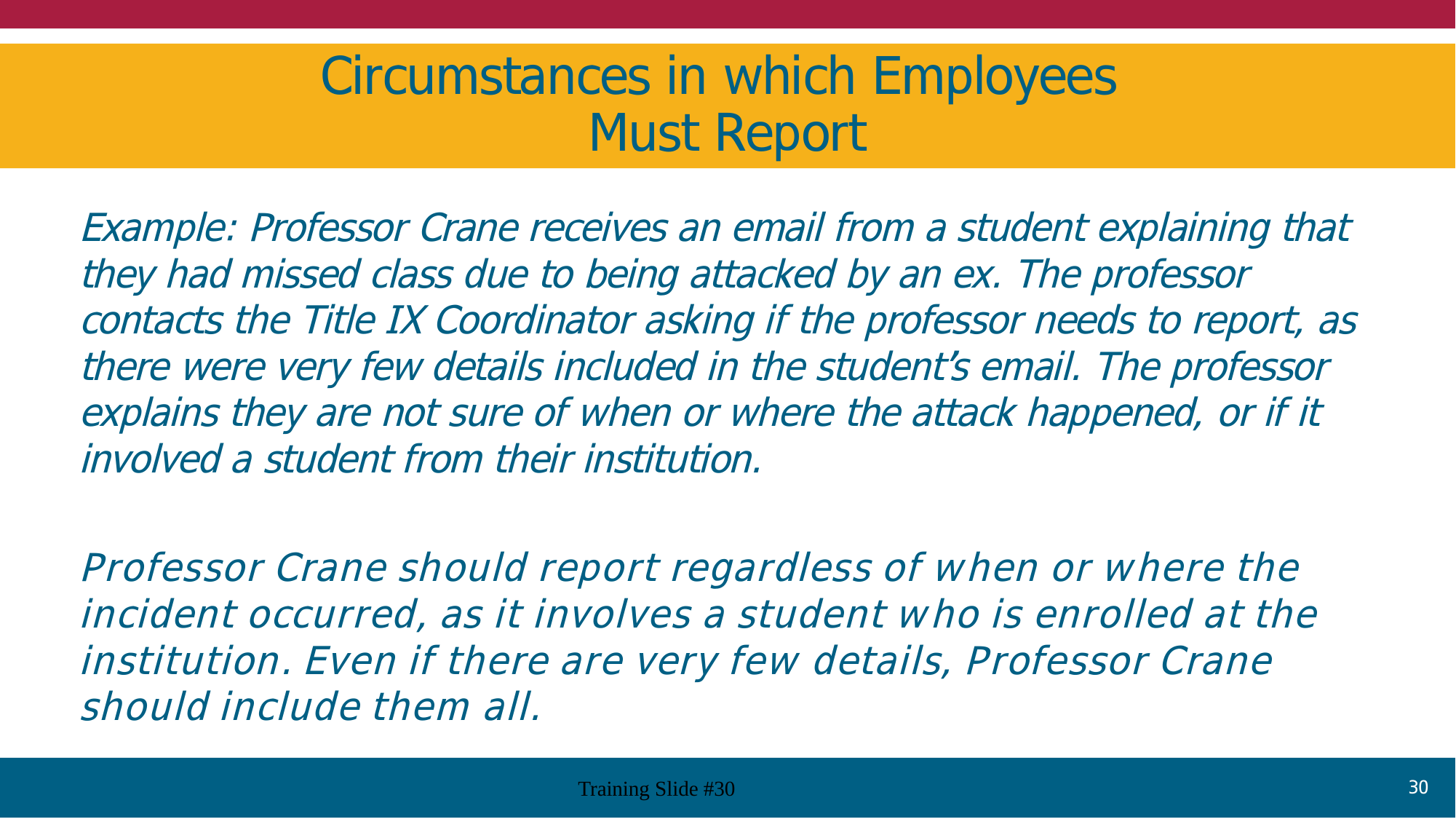

# Circumstances in which Employees Must Report
Example: Professor Crane receives an email from a student explaining that they had missed class due to being attacked by an ex. The professor contacts the Title IX Coordinator asking if the professor needs to report, as there were very few details included in the student’s email. The professor explains they are not sure of when or where the attack happened, or if it involved a student from their institution.

Professor Crane should report regardless of when or where the incident occurred, as it involves a student who is enrolled at the institution. Even if there are very few details, Professor Crane should include them all.

30
Training Slide #30